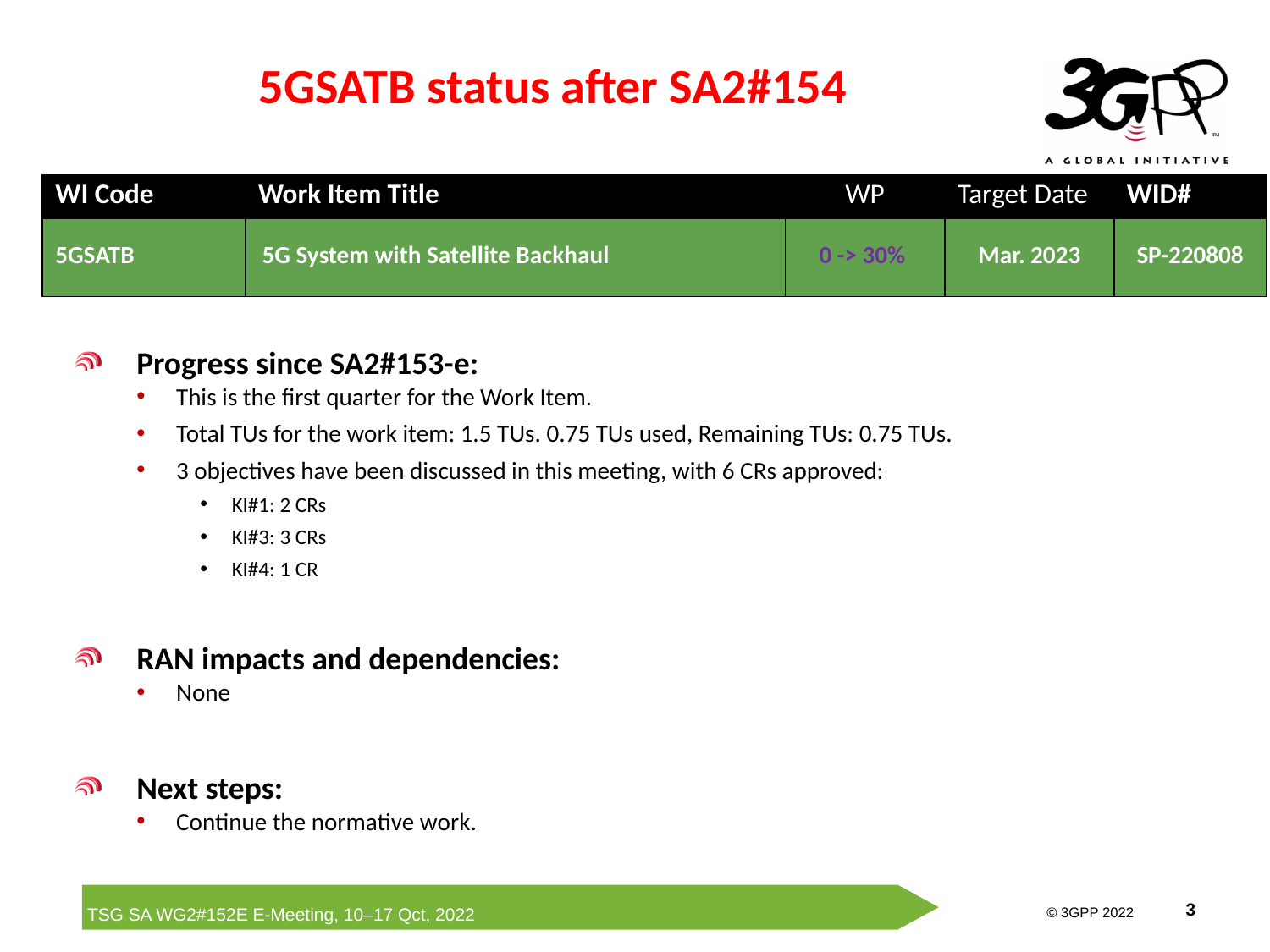

# 5GSATB status after SA2#154
| WI Code | Work Item Title | WP | Target Date | WID# |
| --- | --- | --- | --- | --- |
| 5GSATB | 5G System with Satellite Backhaul | 0 -> 30% | Mar. 2023 | SP-220808 |
Progress since SA2#153-e:
This is the first quarter for the Work Item.
Total TUs for the work item: 1.5 TUs. 0.75 TUs used, Remaining TUs: 0.75 TUs.
3 objectives have been discussed in this meeting, with 6 CRs approved:
KI#1: 2 CRs
KI#3: 3 CRs
KI#4: 1 CR

RAN impacts and dependencies:
None

Next steps:
Continue the normative work.